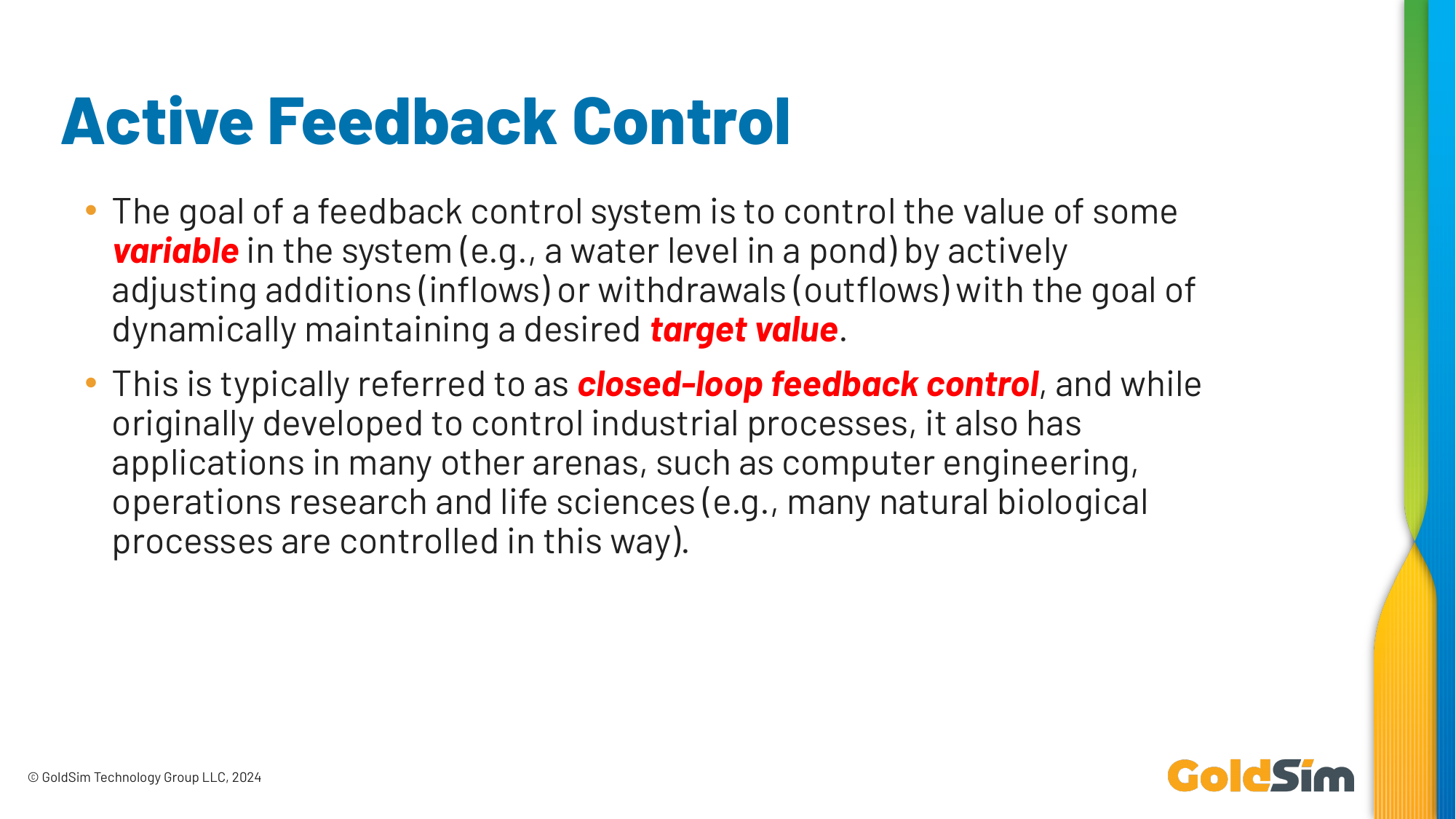

# Active Feedback Control
The goal of a feedback control system is to control the value of some variable in the system (e.g., a water level in a pond) by actively adjusting additions (inflows) or withdrawals (outflows) with the goal of dynamically maintaining a desired target value.
This is typically referred to as closed-loop feedback control, and while originally developed to control industrial processes, it also has applications in many other arenas, such as computer engineering, operations research and life sciences (e.g., many natural biological processes are controlled in this way).

© GoldSim Technology Group LLC, 2024